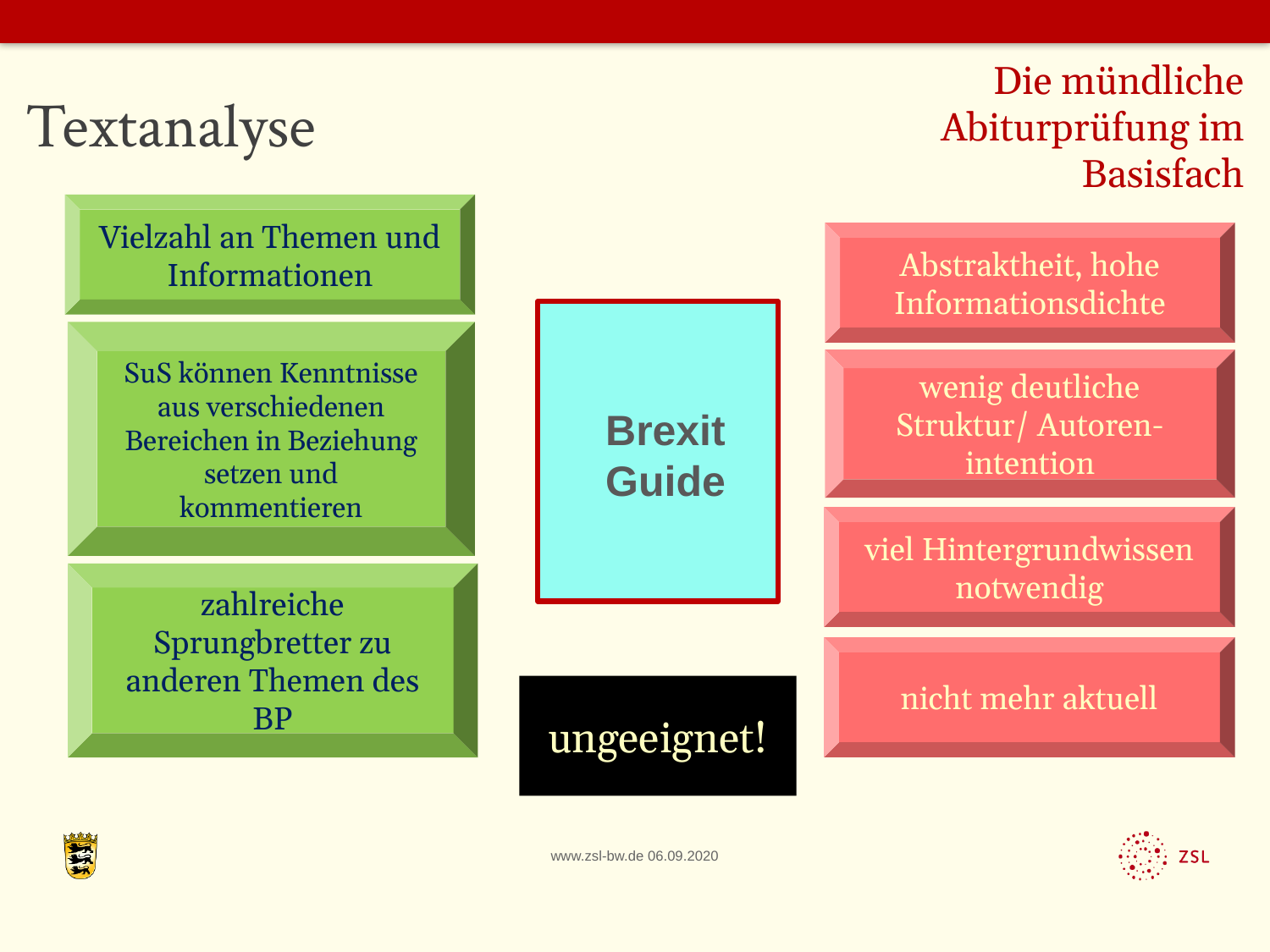

Die mündliche Abiturprüfung im Basisfach
# Textanalyse
Vielzahl an Themen und Informationen
Abstraktheit, hohe Informationsdichte

Brexit Guide
SuS können Kenntnisse aus verschiedenen Bereichen in Beziehung setzen und kommentieren
wenig deutliche Struktur/ Autoren-intention
viel Hintergrundwissen notwendig
zahlreiche Sprungbretter zu anderen Themen des BP
nicht mehr aktuell
ungeeignet!